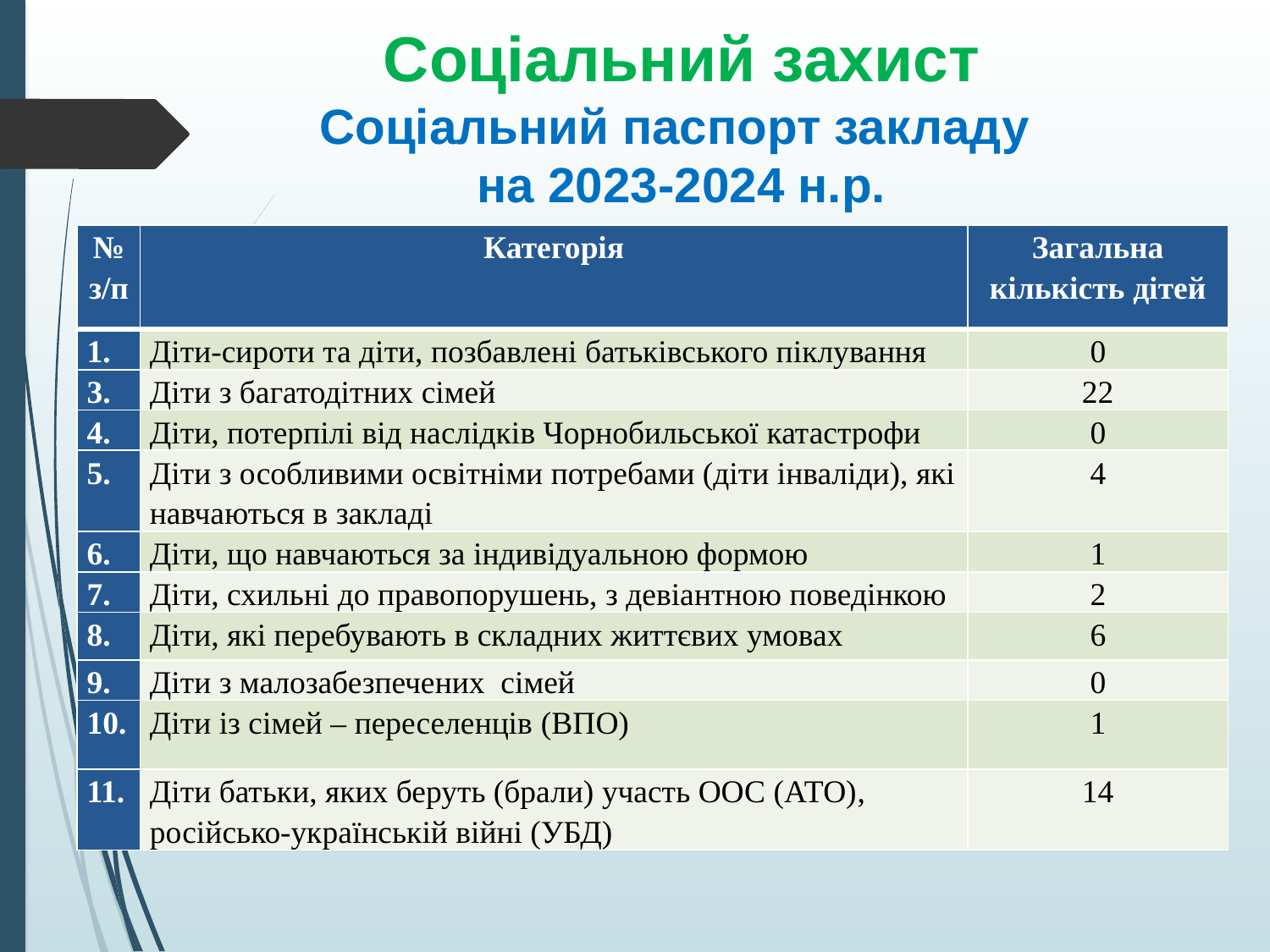

Соціальний захист
Соціальний паспорт закладу
на 2023-2024 н.р.
| № з/п | Категорія | Загальна кількість дітей |
| --- | --- | --- |
| 1. | Діти-сироти та діти, позбавлені батьківського піклування | 0 |
| 3. | Діти з багатодітних сімей | 22 |
| 4. | Діти, потерпілі від наслідків Чорнобильської катастрофи | 0 |
| 5. | Діти з особливими освітніми потребами (діти інваліди), які навчаються в закладі | 4 |
| 6. | Діти, що навчаються за індивідуальною формою | 1 |
| 7. | Діти, схильні до правопорушень, з девіантною поведінкою | 2 |
| 8. | Діти, які перебувають в складних життєвих умовах | 6 |
| 9. | Діти з малозабезпечених сімей | 0 |
| 10. | Діти із сімей – переселенців (ВПО) | 1 |
| 11. | Діти батьки, яких беруть (брали) участь ООС (АТО), російсько-українській війні (УБД) | 14 |